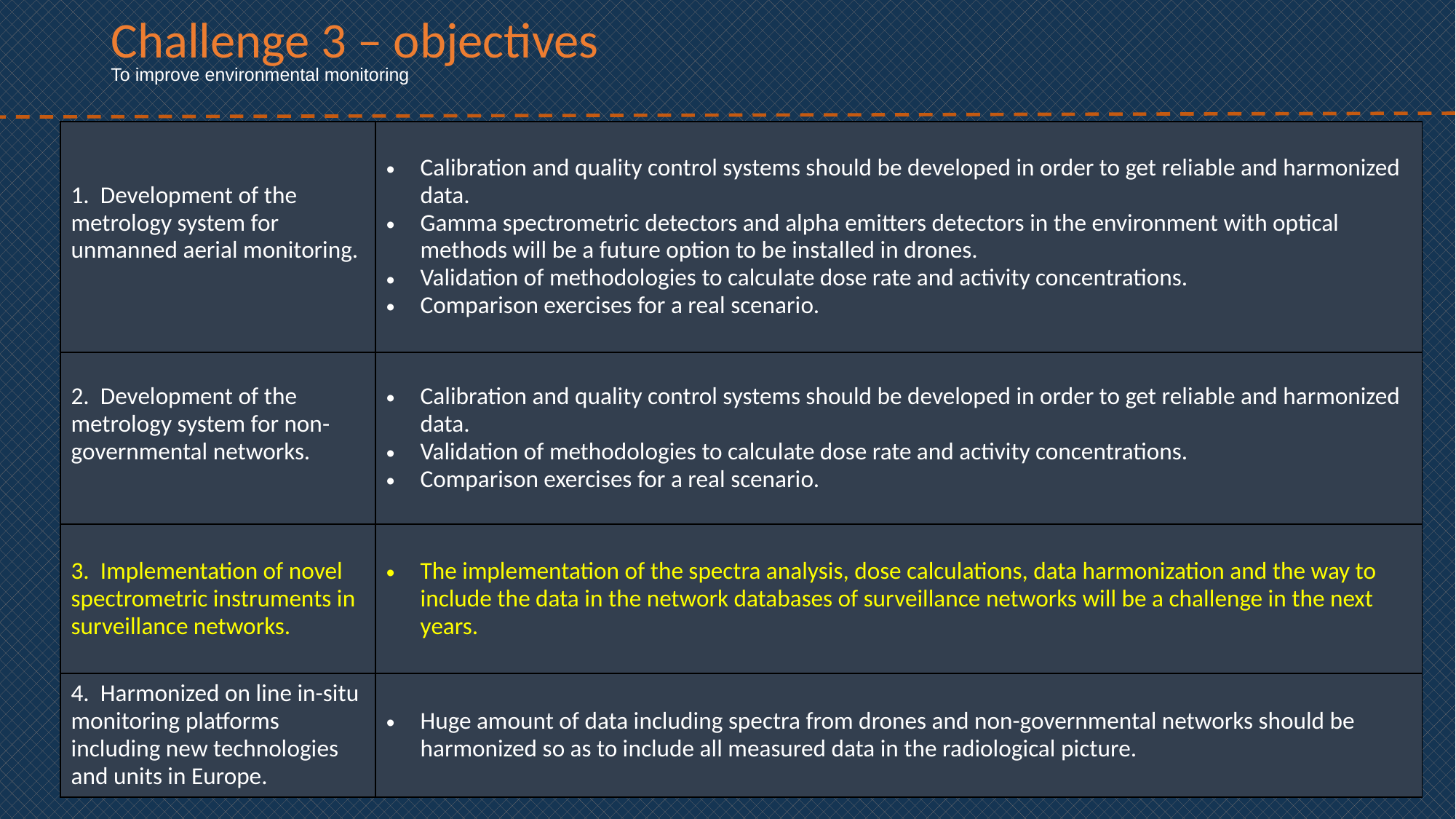

# Challenge 3 – objectives To improve environmental monitoring
| 1. Development of the metrology system for unmanned aerial monitoring. | Calibration and quality control systems should be developed in order to get reliable and harmonized data. Gamma spectrometric detectors and alpha emitters detectors in the environment with optical methods will be a future option to be installed in drones. Validation of methodologies to calculate dose rate and activity concentrations. Comparison exercises for a real scenario. |
| --- | --- |
| 2. Development of the metrology system for non-governmental networks. | Calibration and quality control systems should be developed in order to get reliable and harmonized data. Validation of methodologies to calculate dose rate and activity concentrations. Comparison exercises for a real scenario. |
| 3. Implementation of novel spectrometric instruments in surveillance networks. | The implementation of the spectra analysis, dose calculations, data harmonization and the way to include the data in the network databases of surveillance networks will be a challenge in the next years. |
| 4. Harmonized on line in-situ monitoring platforms including new technologies and units in Europe. | Huge amount of data including spectra from drones and non-governmental networks should be harmonized so as to include all measured data in the radiological picture. |